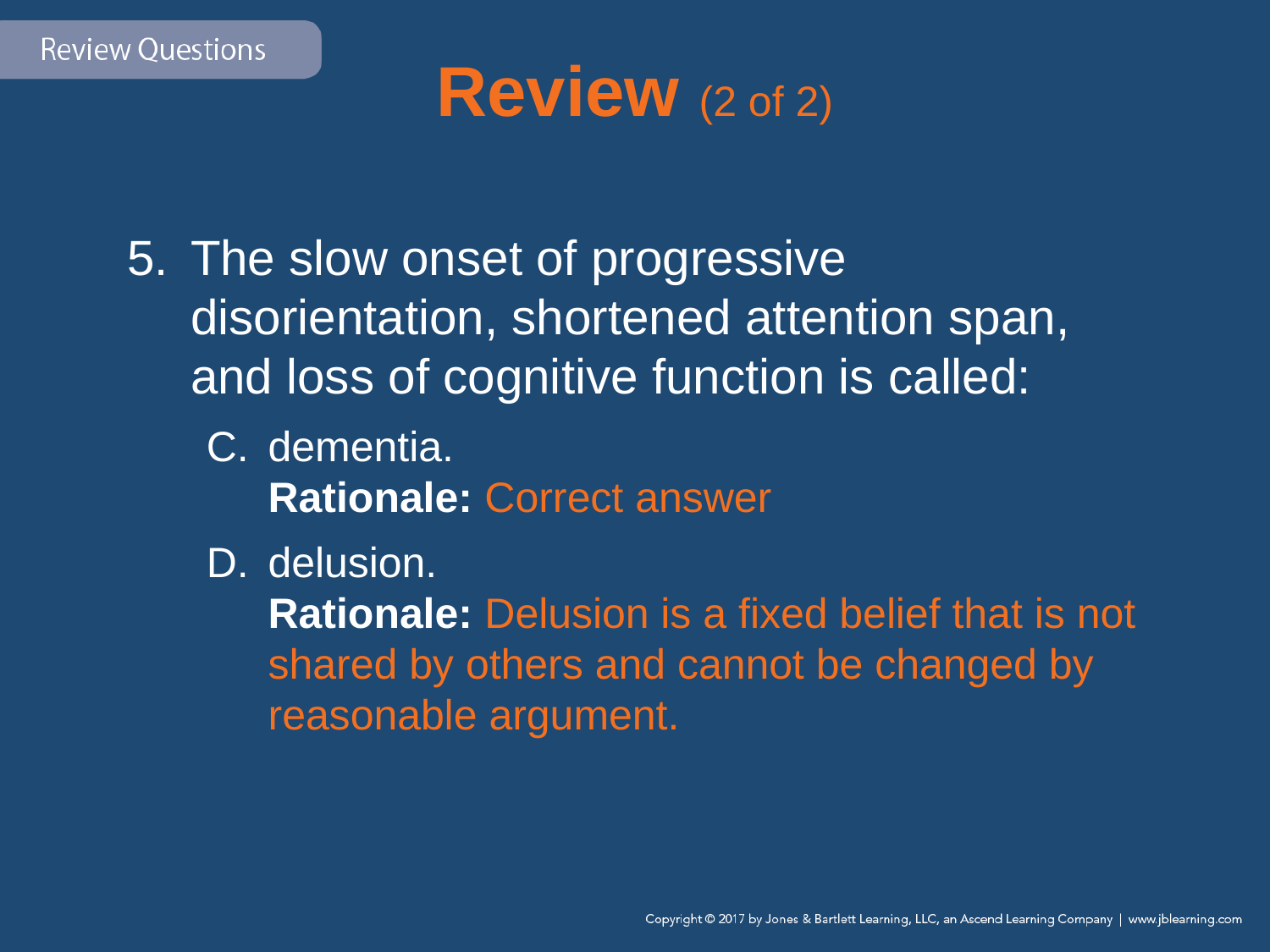

# Review (2 of 2)
The slow onset of progressive disorientation, shortened attention span, and loss of cognitive function is called:
dementia.
Rationale: Correct answer
delusion.
Rationale: Delusion is a fixed belief that is not shared by others and cannot be changed by reasonable argument.